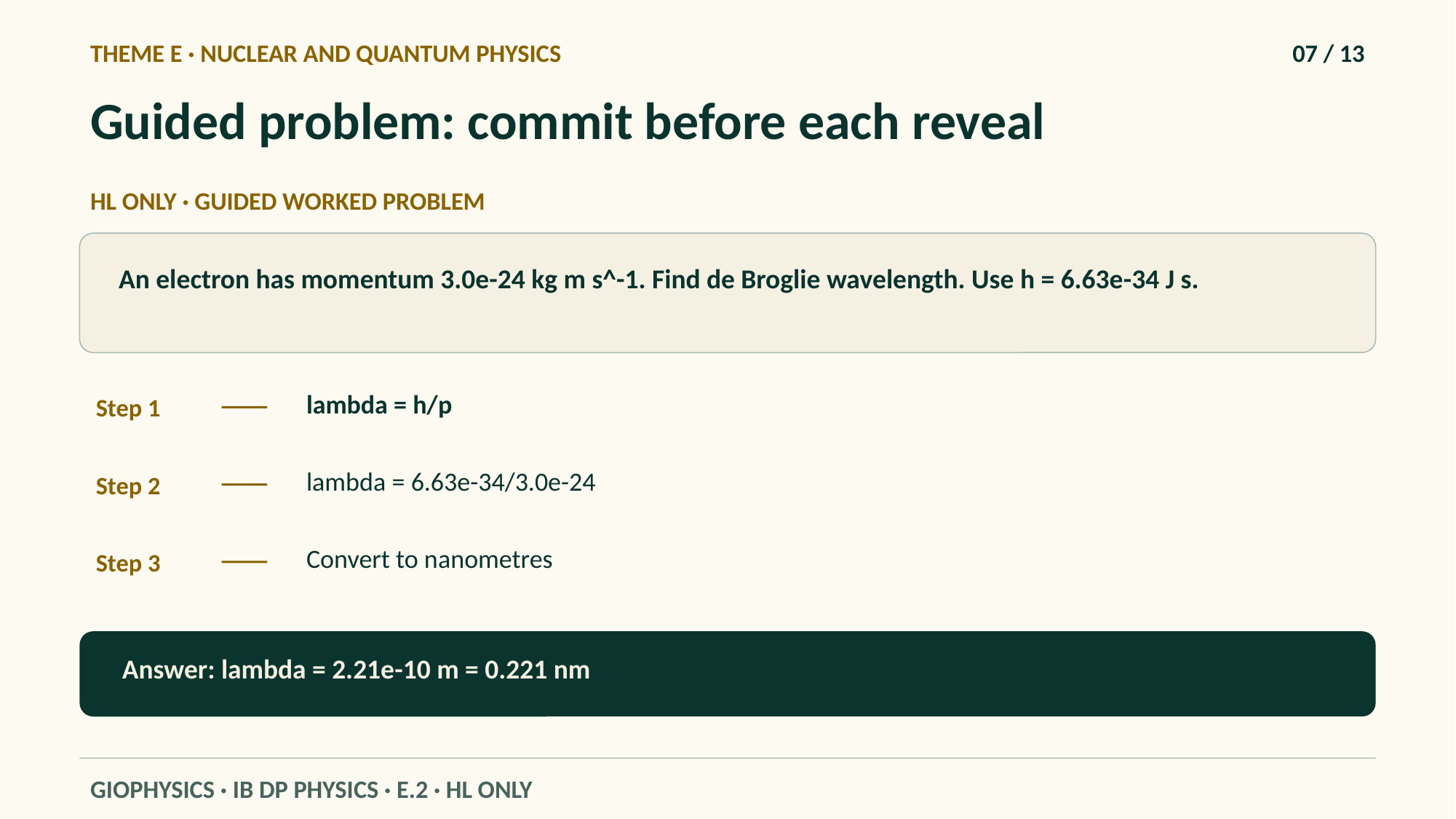

THEME E · NUCLEAR AND QUANTUM PHYSICS
07 / 13
Guided problem: commit before each reveal
HL ONLY · GUIDED WORKED PROBLEM

An electron has momentum 3.0e-24 kg m s^-1. Find de Broglie wavelength. Use h = 6.63e-34 J s.
lambda = h/p
Step 1

lambda = 6.63e-34/3.0e-24
Step 2

Convert to nanometres
Step 3

Answer: lambda = 2.21e-10 m = 0.221 nm

GIOPHYSICS · IB DP PHYSICS · E.2 · HL ONLY